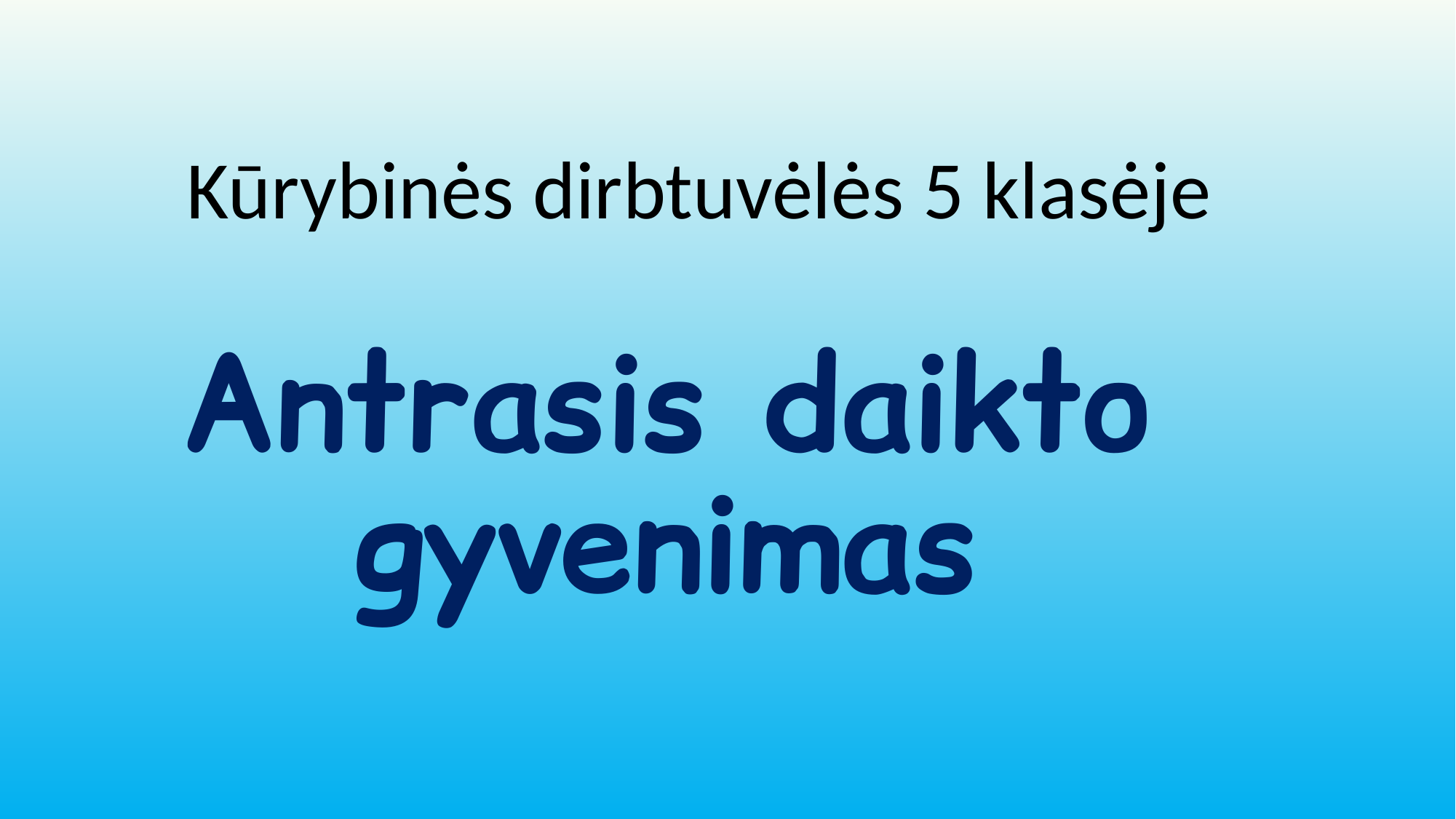

# Kūrybinės dirbtuvėlės 5 klasėje

Antrasis daikto gyvenimas